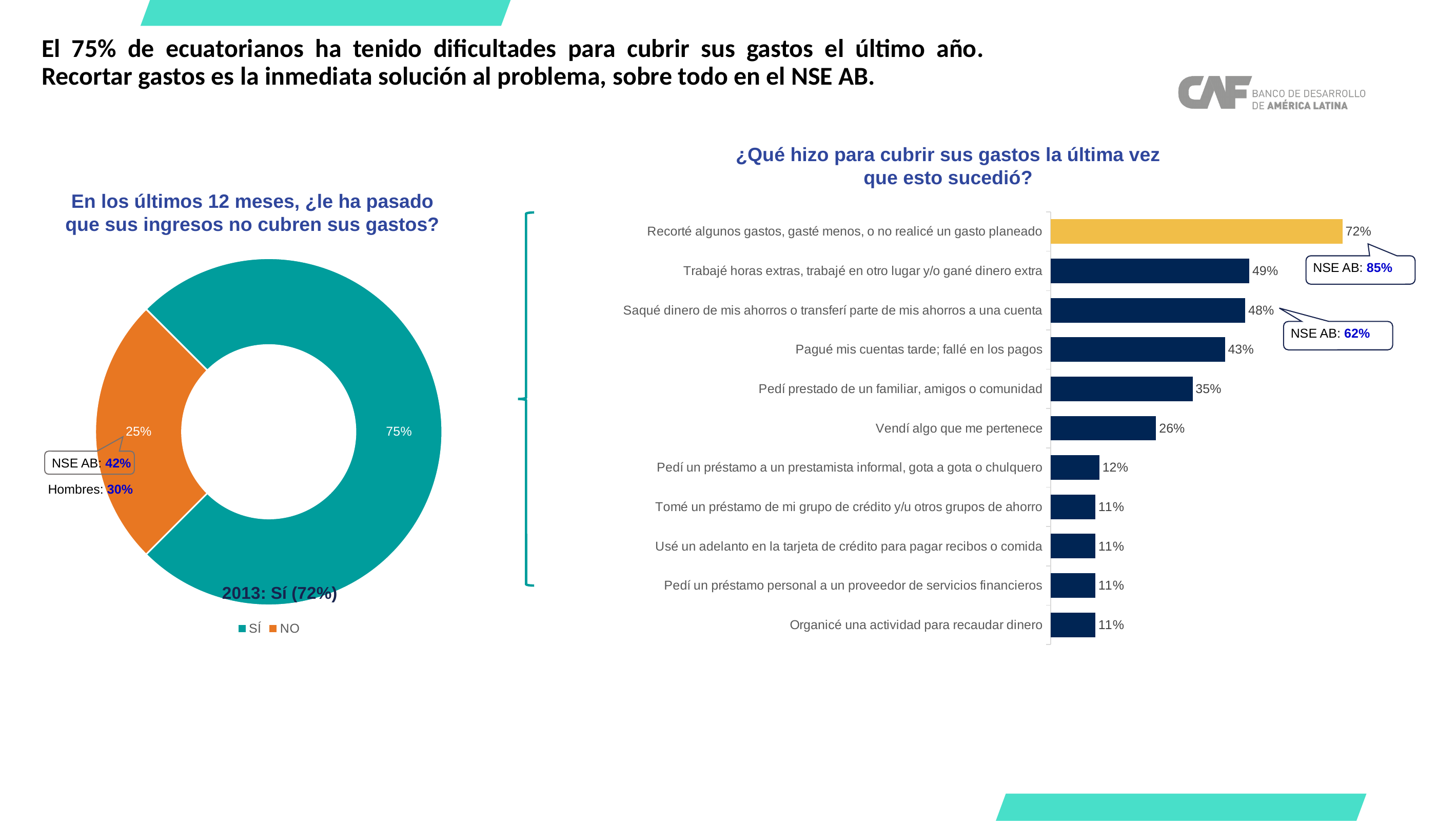

El 75% de ecuatorianos ha tenido dificultades para cubrir sus gastos el último año. Recortar gastos es la inmediata solución al problema, sobre todo en el NSE AB.

¿Qué hizo para cubrir sus gastos la última vez que esto sucedió?
En los últimos 12 meses, ¿le ha pasado que sus ingresos no cubren sus gastos?

### Chart

| Category | Serie 1 |
|---|---|
| Recorté algunos gastos, gasté menos, o no realicé un gasto planeado | 72.0 |
| Trabajé horas extras, trabajé en otro lugar y/o gané dinero extra | 49.0 |
| Saqué dinero de mis ahorros o transferí parte de mis ahorros a una cuenta | 48.0 |
| Pagué mis cuentas tarde; fallé en los pagos | 43.0 |
| Pedí prestado de un familiar, amigos o comunidad | 35.0 |
| Vendí algo que me pertenece | 26.0 |
| Pedí un préstamo a un prestamista informal, gota a gota o chulquero | 12.0 |
| Tomé un préstamo de mi grupo de crédito y/u otros grupos de ahorro | 11.0 |
| Usé un adelanto en la tarjeta de crédito para pagar recibos o comida | 11.0 |
| Pedí un préstamo personal a un proveedor de servicios financieros | 11.0 |
| Organicé una actividad para recaudar dinero | 11.0 |

### Chart

| Category | Columna1 |
|---|---|
| SÍ | 75.0 |
| NO | 25.0 |
NSE AB: 85%

NSE AB: 62%

NSE AB: 42%

Hombres: 30%